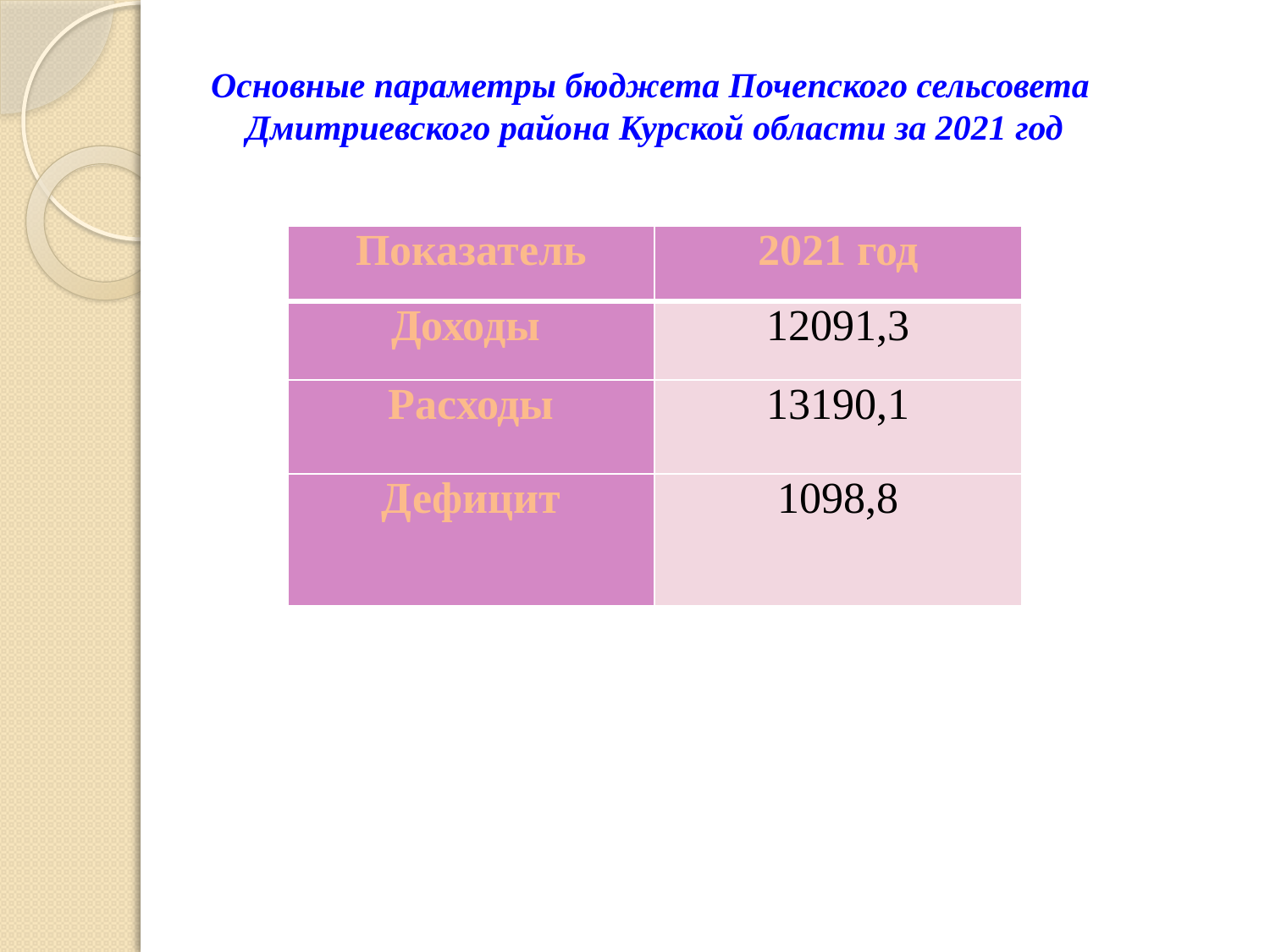

Основные параметры бюджета Почепского сельсовета
Дмитриевского района Курской области за 2021 год
| Показатель | 2021 год |
| --- | --- |
| Доходы | 12091,3 |
| Расходы | 13190,1 |
| Дефицит | 1098,8 |